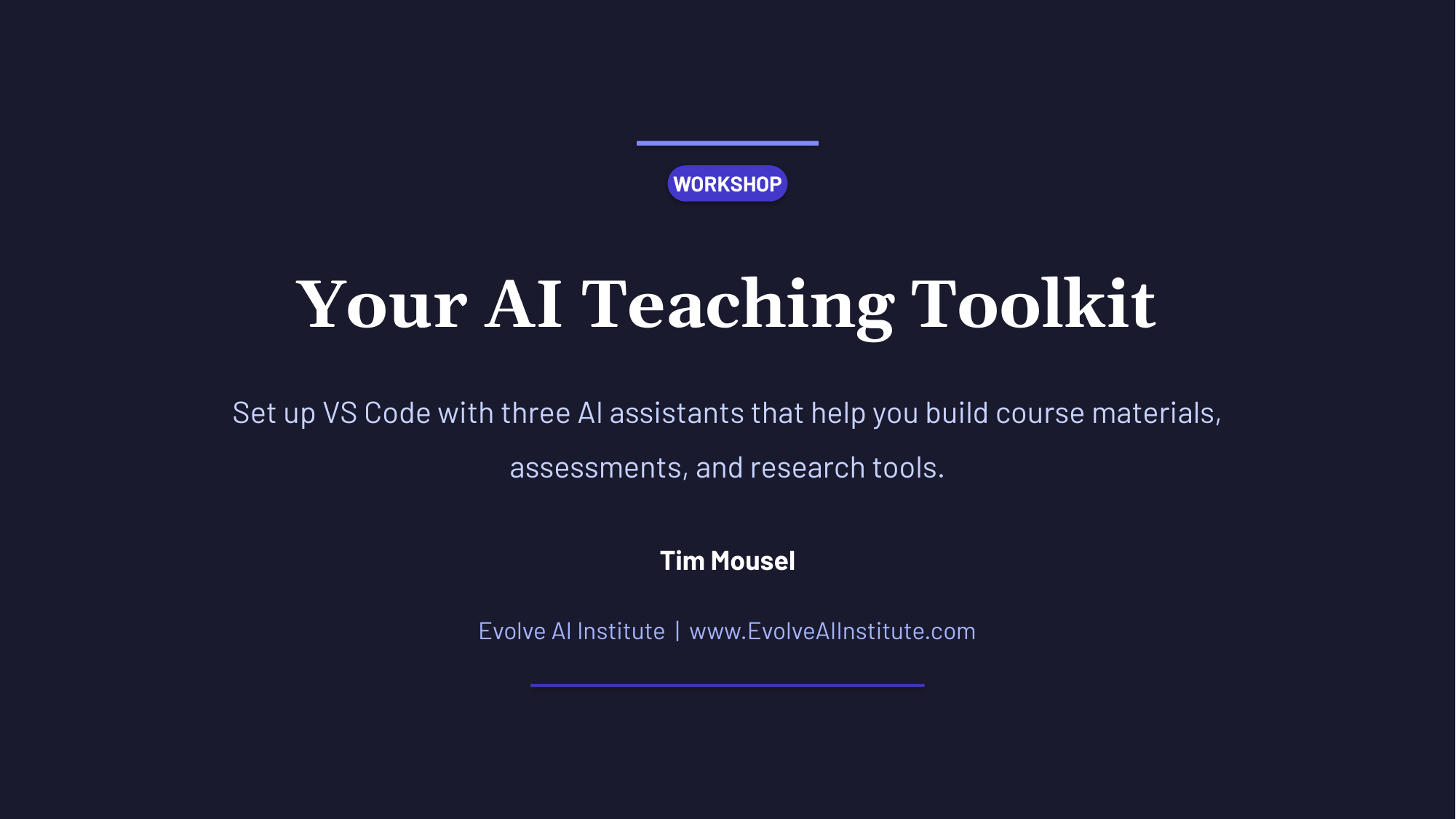

WORKSHOP
Your AI Teaching Toolkit
Set up VS Code with three AI assistants that help you build course materials, assessments, and research tools.
Tim Mousel
Evolve AI Institute  |  www.EvolveAIInstitute.com